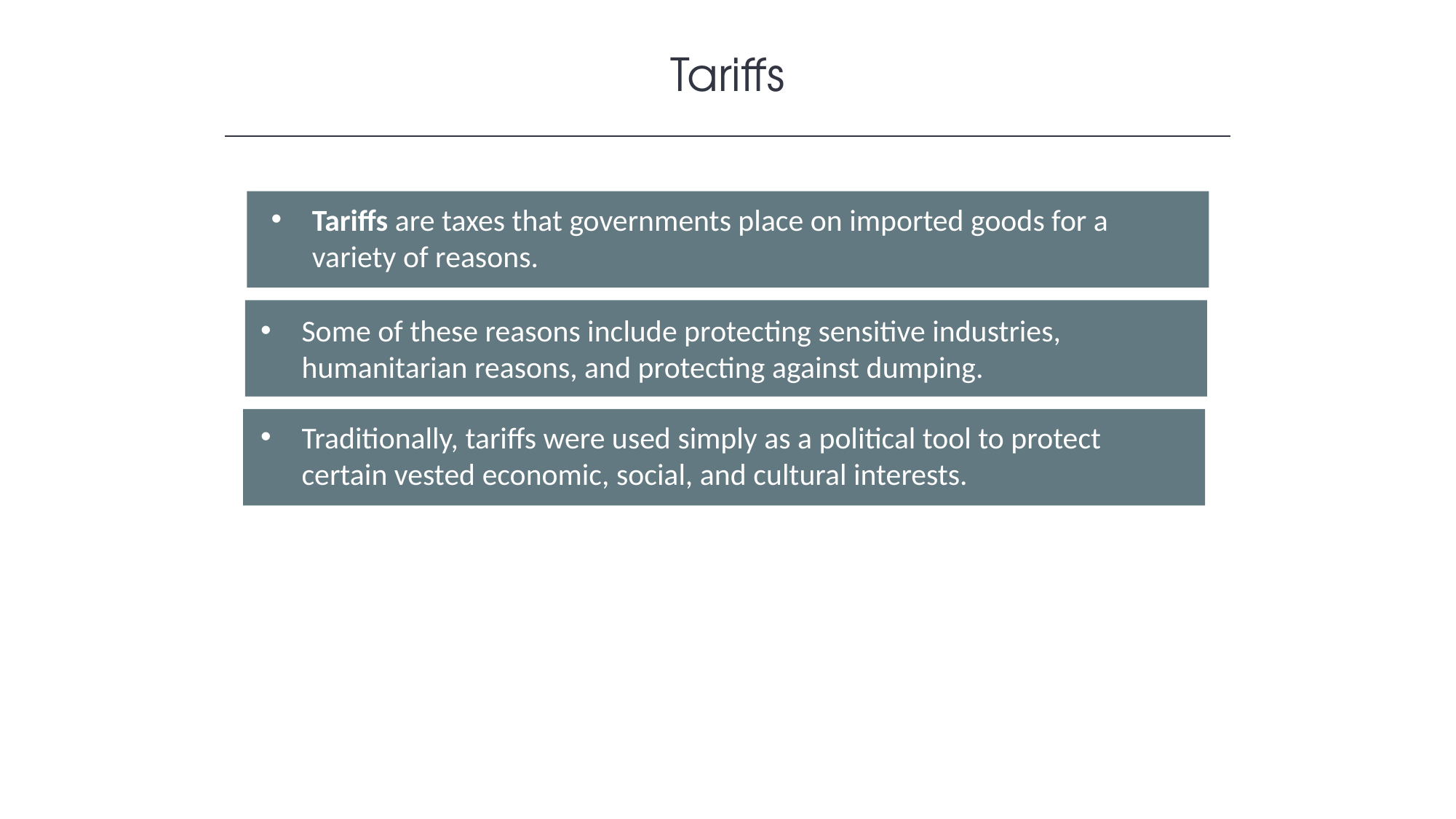

Tariffs

Tariffs are taxes that governments place on imported goods for a variety of reasons.

Some of these reasons include protecting sensitive industries, humanitarian reasons, and protecting against dumping.

Traditionally, tariffs were used simply as a political tool to protect certain vested economic, social, and cultural interests.